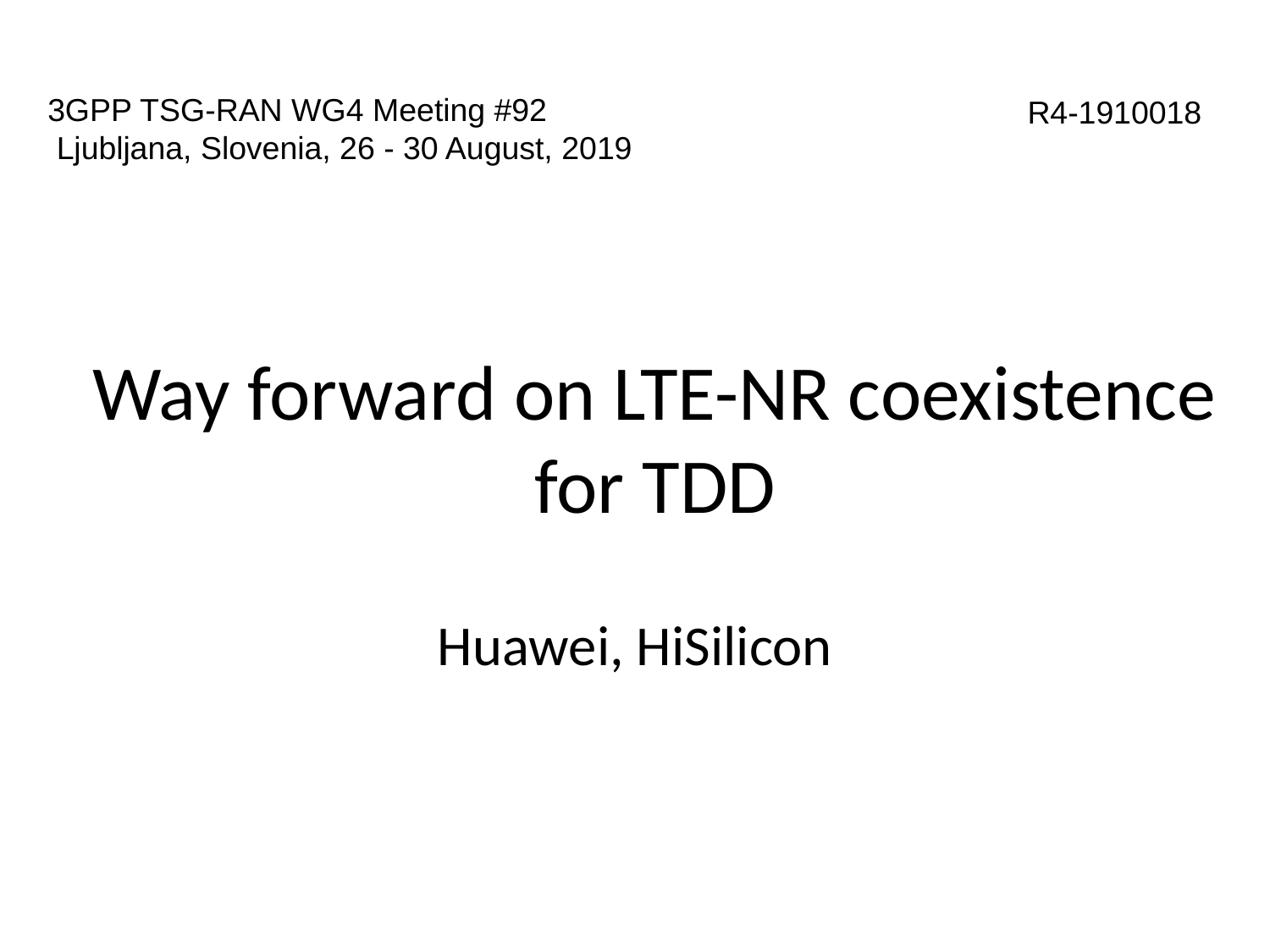

# 3GPP TSG-RAN WG4 Meeting #92 Ljubljana, Slovenia, 26 - 30 August, 2019
R4-1910018
Way forward on LTE-NR coexistence for TDD
Huawei, HiSilicon